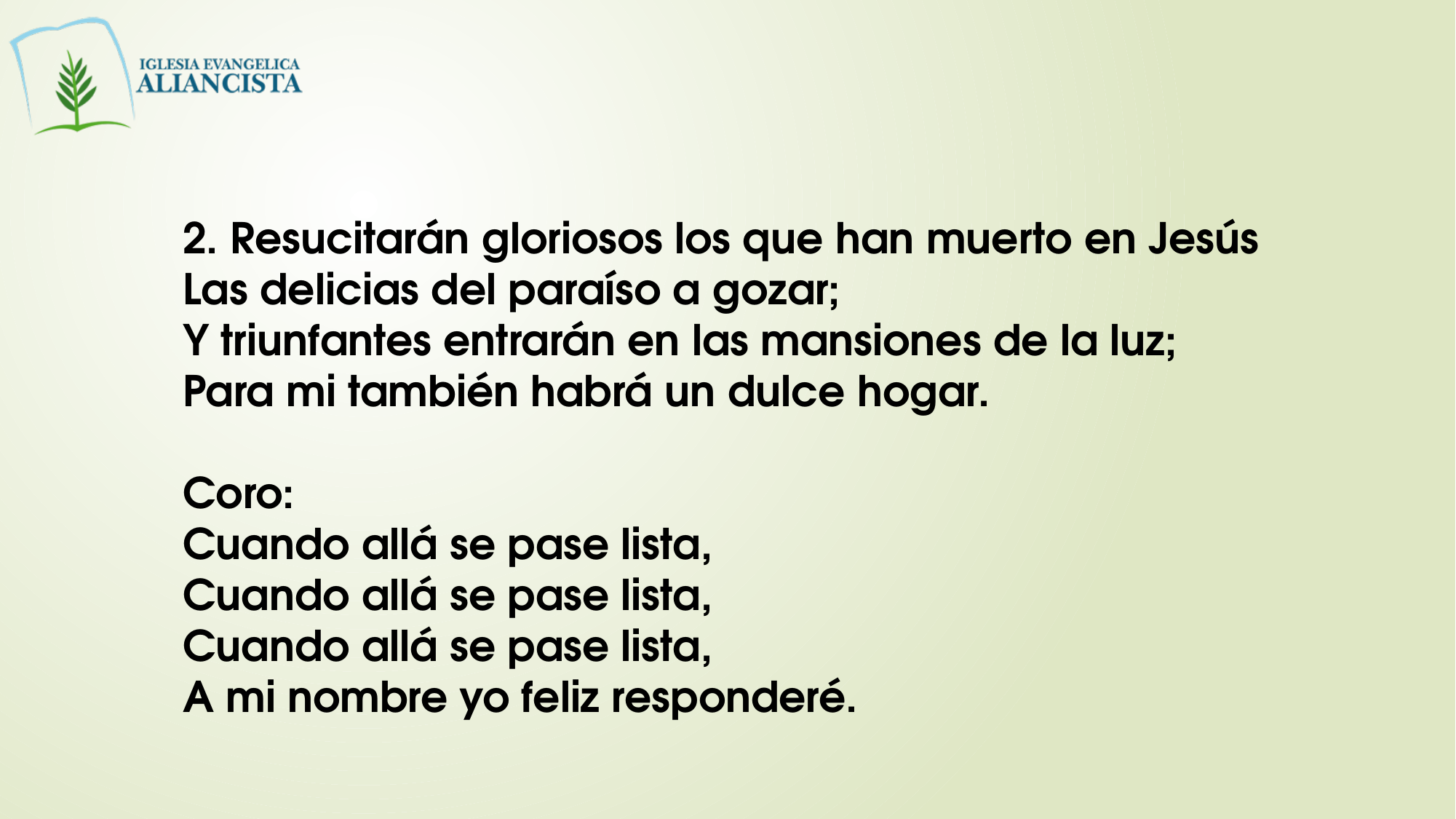

2. Resucitarán gloriosos los que han muerto en Jesús
Las delicias del paraíso a gozar;
Y triunfantes entrarán en las mansiones de la luz;
Para mi también habrá un dulce hogar.

Coro:
Cuando allá se pase lista,
Cuando allá se pase lista,
Cuando allá se pase lista,
A mi nombre yo feliz responderé.